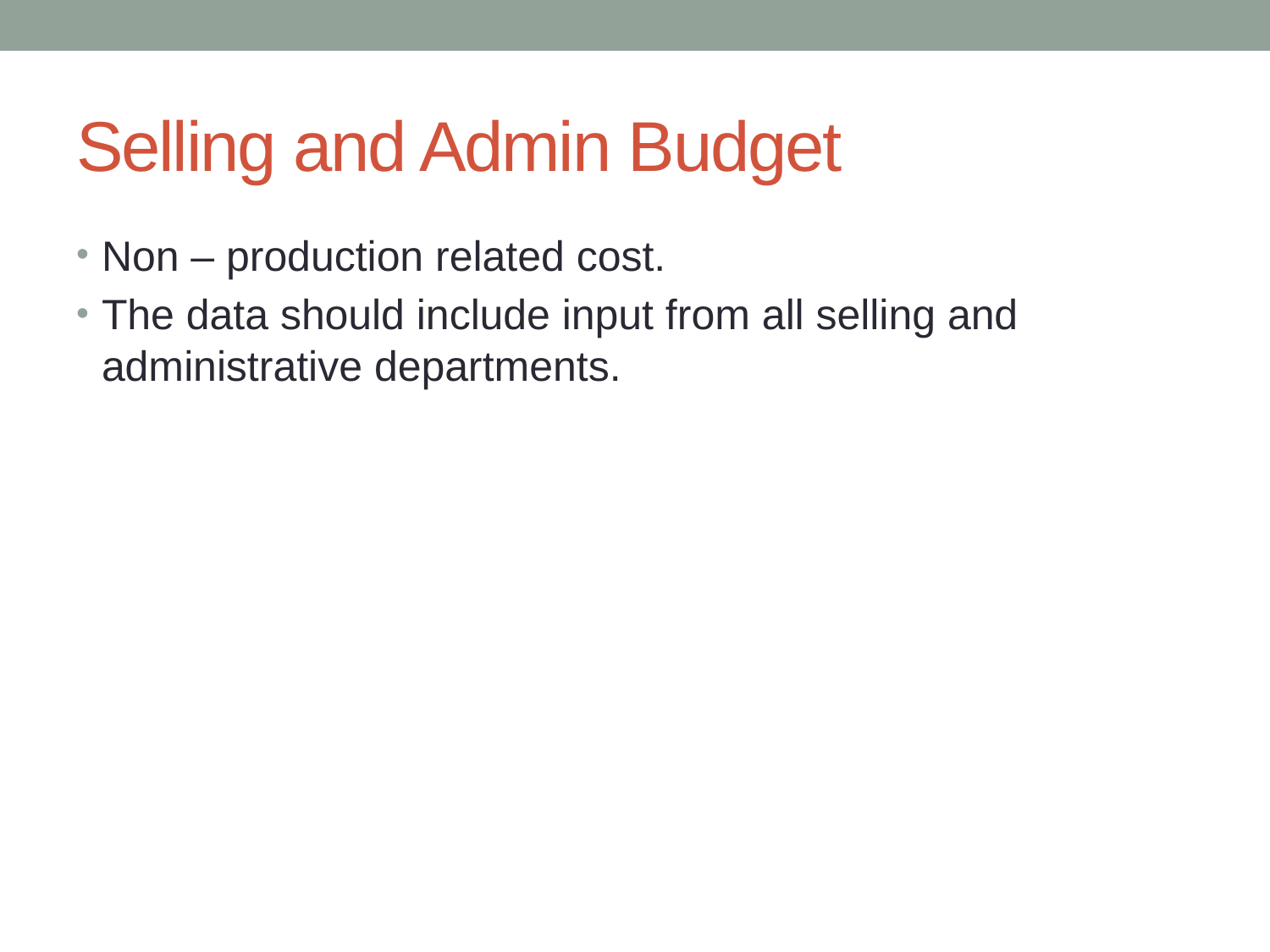

# Selling and Admin Budget
Non – production related cost.
The data should include input from all selling and administrative departments.